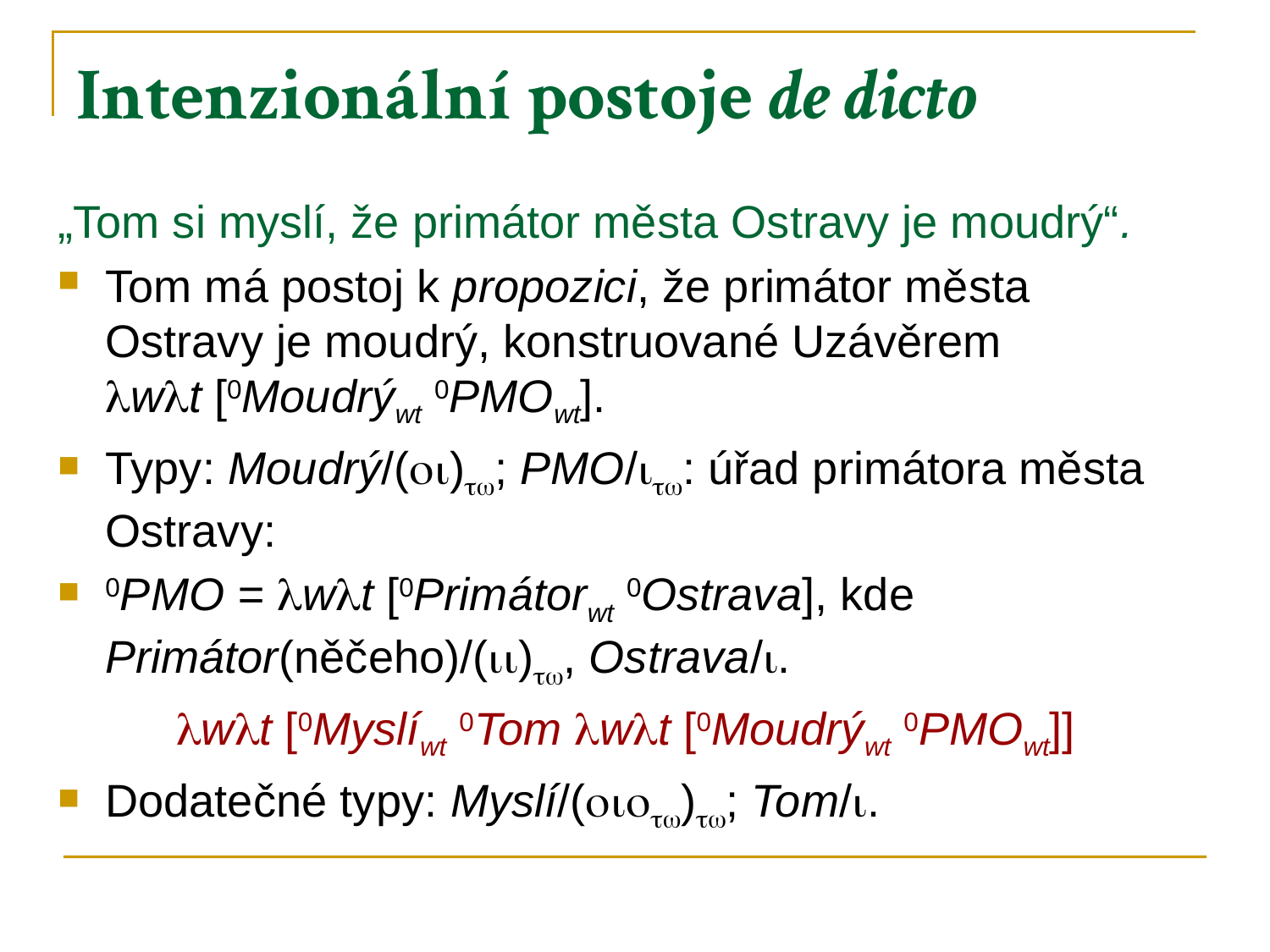

# Intenzionální postoje de dicto
„Tom si myslí, že primátor města Ostravy je moudrý“.
Tom má postoj k propozici, že primátor města Ostravy je moudrý, konstruované Uzávěrem
λwλt [0Moudrýwt 0PMOwt].
Typy: Moudrý/(οι)τω; PMO/ιτω: úřad primátora města Ostravy:
0PMO = λwλt [0Primátorwt 0Ostrava], kde Primátor(něčeho)/(ιι)τω, Ostrava/ι.
λwλt [0Myslíwt 0Tom λwλt [0Moudrýwt 0PMOwt]]
Dodatečné typy: Myslí/(οιοτω)τω; Tom/ι.